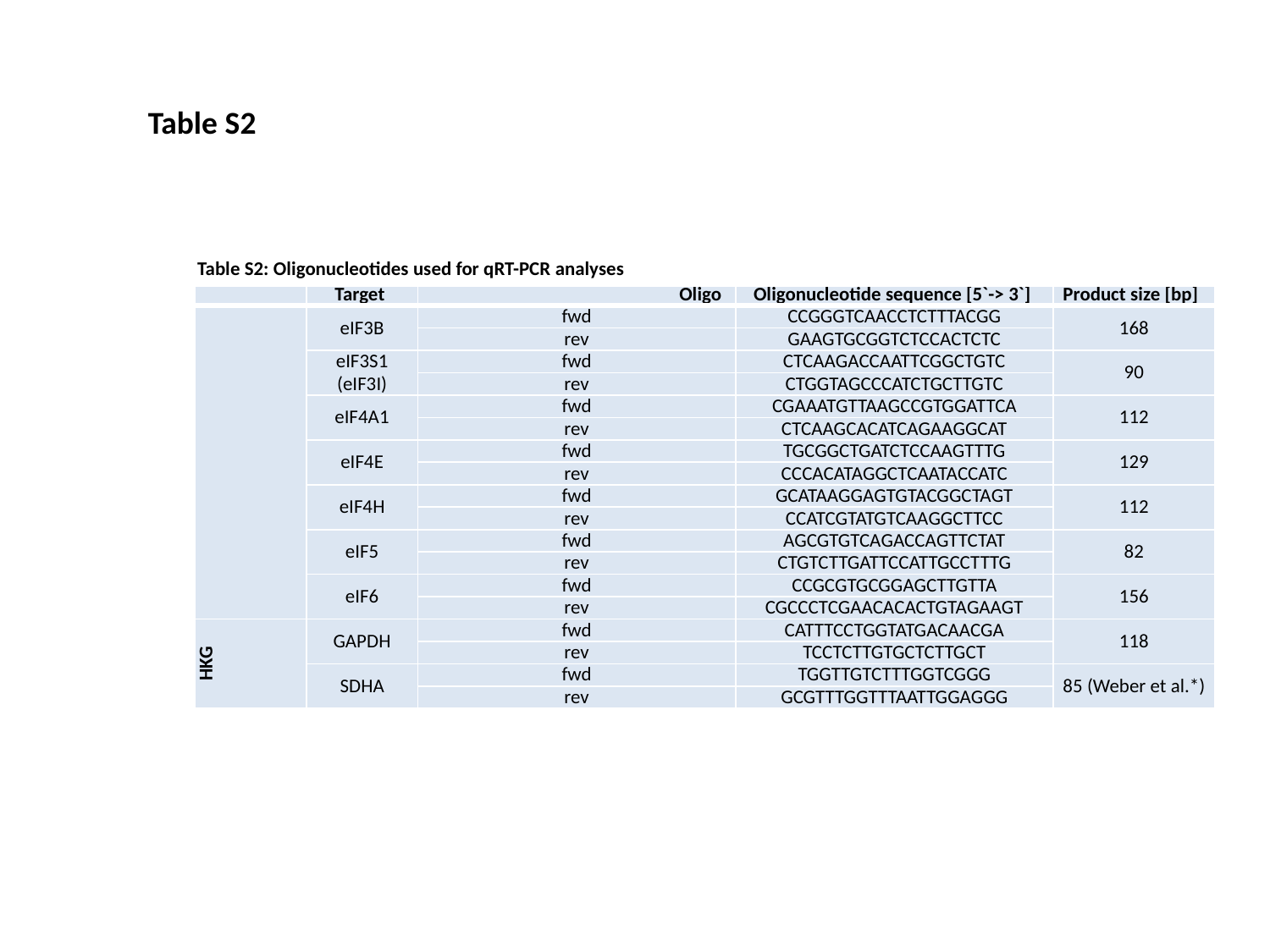

Table S2
Table S2: Oligonucleotides used for qRT-PCR analyses
|  | Target | Oligo | Oligonucleotide sequence [5`-> 3`] | Product size [bp] |
| --- | --- | --- | --- | --- |
|  | eIF3B | fwd | CCGGGTCAACCTCTTTACGG | 168 |
|  |  | rev | GAAGTGCGGTCTCCACTCTC |  |
|  | eIF3S1 (eIF3I) | fwd | CTCAAGACCAATTCGGCTGTC | 90 |
|  |  | rev | CTGGTAGCCCATCTGCTTGTC |  |
|  | eIF4A1 | fwd | CGAAATGTTAAGCCGTGGATTCA | 112 |
|  |  | rev | CTCAAGCACATCAGAAGGCAT |  |
|  | eIF4E | fwd | TGCGGCTGATCTCCAAGTTTG | 129 |
|  |  | rev | CCCACATAGGCTCAATACCATC |  |
|  | eIF4H | fwd | GCATAAGGAGTGTACGGCTAGT | 112 |
|  |  | rev | CCATCGTATGTCAAGGCTTCC |  |
|  | eIF5 | fwd | AGCGTGTCAGACCAGTTCTAT | 82 |
|  |  | rev | CTGTCTTGATTCCATTGCCTTTG |  |
|  | eIF6 | fwd | CCGCGTGCGGAGCTTGTTA | 156 |
|  |  | rev | CGCCCTCGAACACACTGTAGAAGT |  |
| HKG | GAPDH | fwd | CATTTCCTGGTATGACAACGA | 118 |
|  |  | rev | TCCTCTTGTGCTCTTGCT |  |
|  | SDHA | fwd | TGGTTGTCTTTGGTCGGG | 85 (Weber et al.\*) |
|  |  | rev | GCGTTTGGTTTAATTGGAGGG |  |